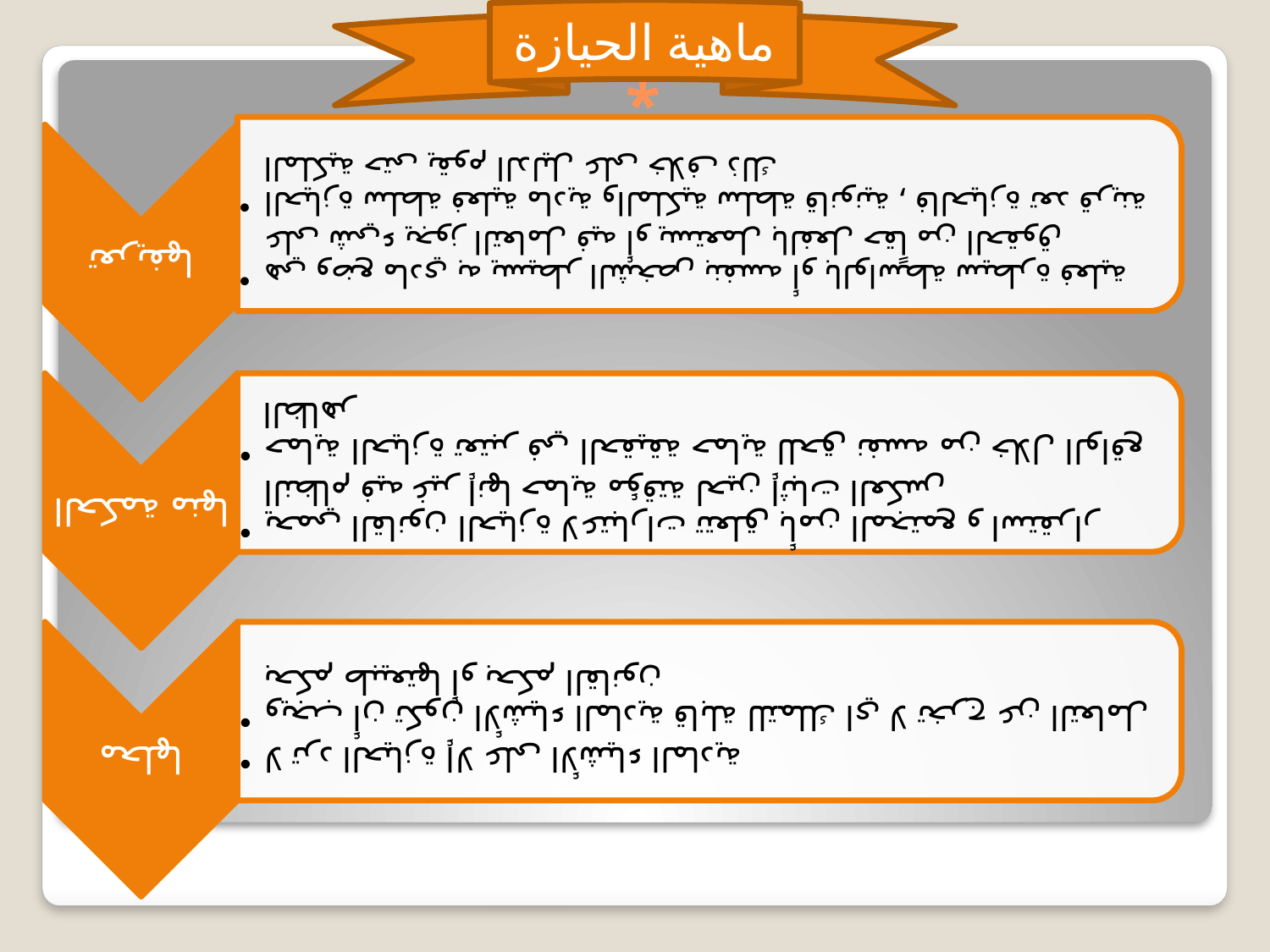

# *
ماهية الحيازة
تعريفها
هي وضع مادي به يسيطر الشخص بنفسه أو بالواسطة سيطرة فعلية على شيء يجوز التعامل فيه أو يستعمل بالفعل حقاً من الحقوق
الحيازة سلطة فعلية مادية والملكية سلطة قانونية , فالحيازة تعد قرينة الملكية حتى يقوم الدليل على خلاف ذلك
الحكمة منها
يحمي القانون الحيازة لاعتبارات تتعلق بأمن المجتمع و استقرار النظام فيه غير إنها حماية مؤقتة لحين إثبات العكس
حماية الحيازة تعتبر في الحقيقة حماية للحق نفسه من خلال الواقع الظاهر
محلها
لا ترد الحيازة إلا على الأشياء المادية
ويجب أن تكون الأشياء المادية قابلة للتملك اي لا تخرج عن التعامل بحكم طبيعتها أو بحكم القانون